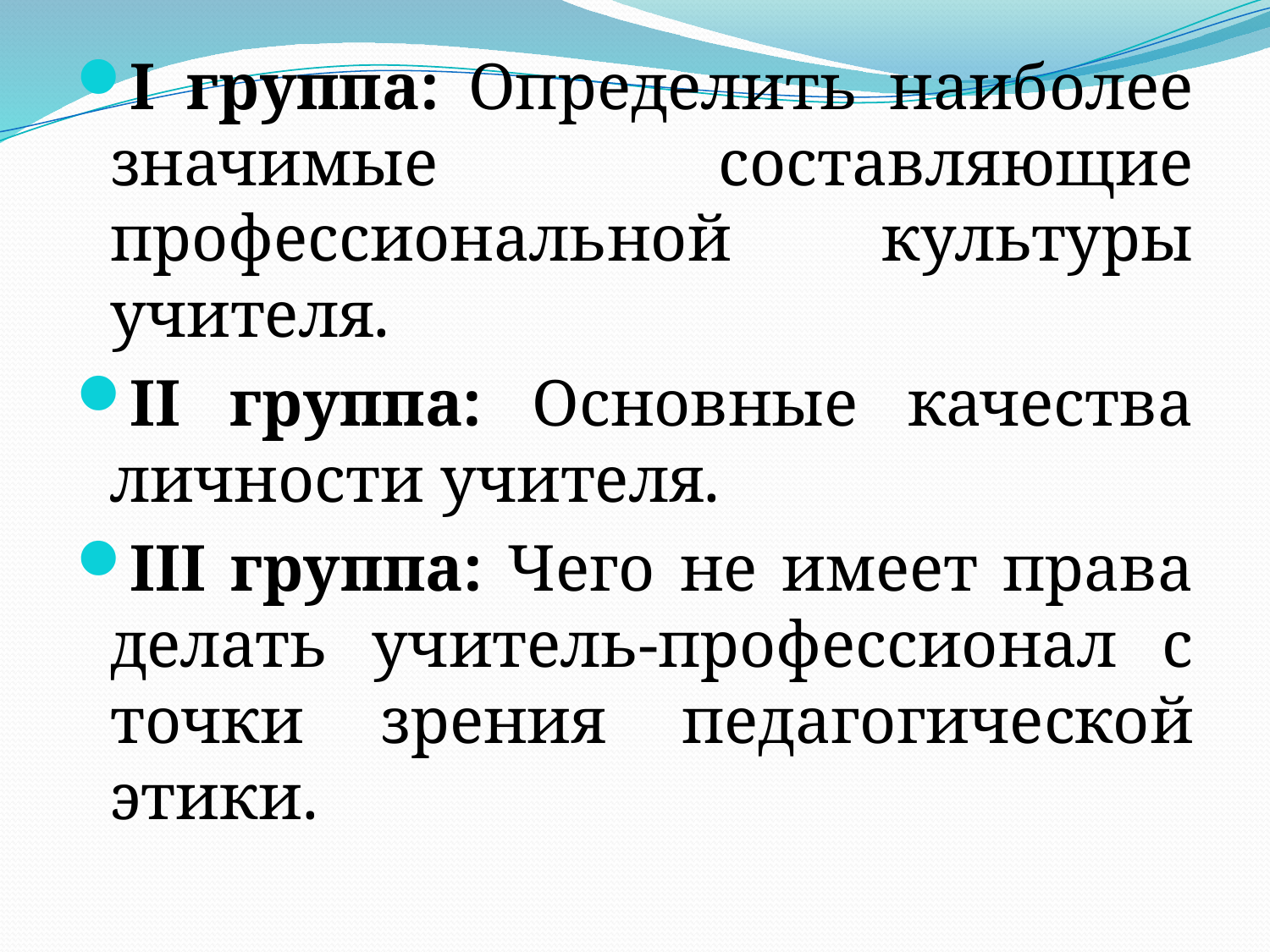

I группа:	Определить наиболее значимые составляющие профессиональной культуры учителя.
II группа: Основные качества личности учителя.
III группа: Чего не имеет права делать учитель-профессионал с точки зрения педагогической этики.